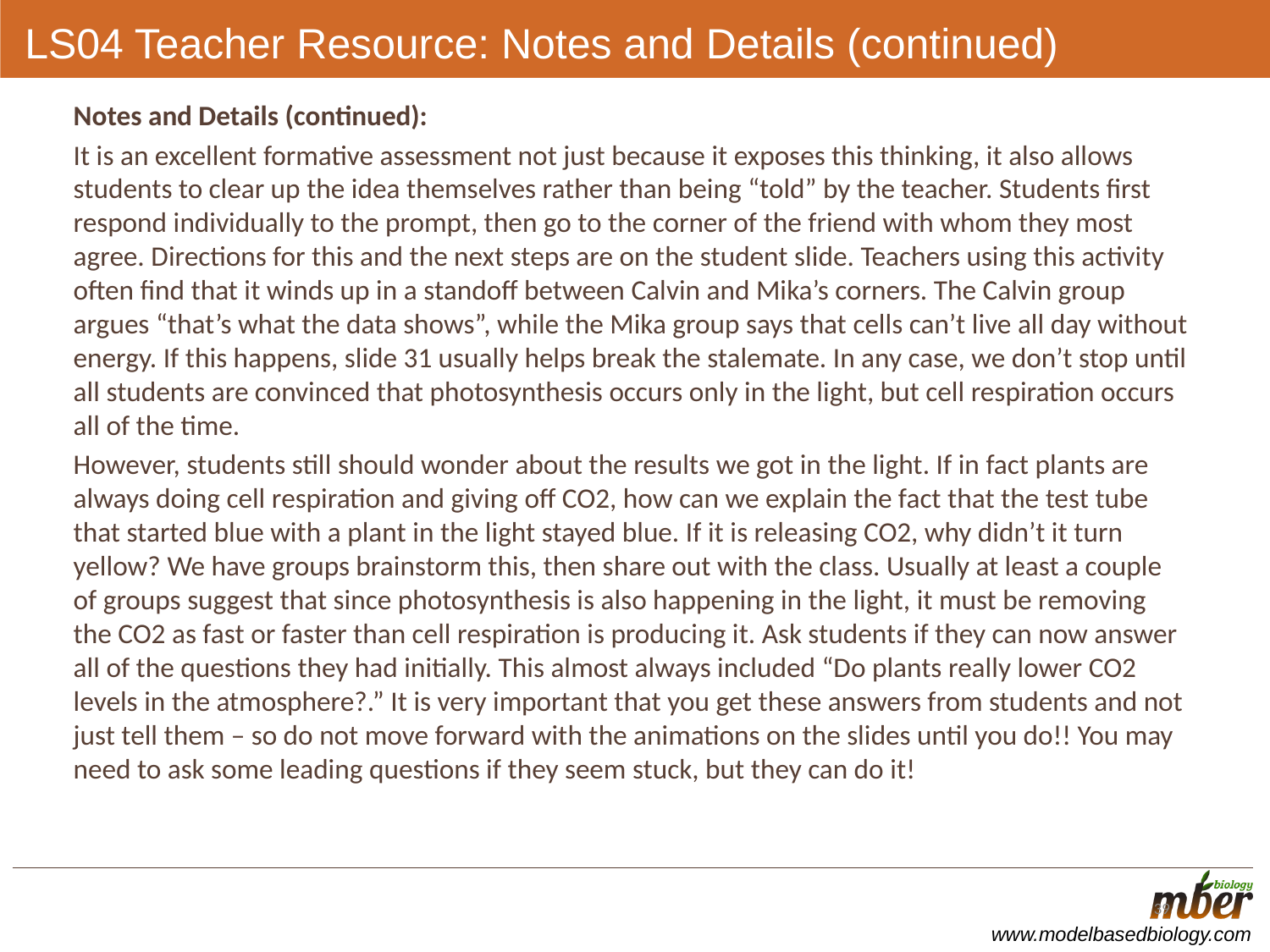

# LS04 Teacher Resource: Notes and Details (continued)
Notes and Details (continued):
It is an excellent formative assessment not just because it exposes this thinking, it also allows students to clear up the idea themselves rather than being “told” by the teacher. Students first respond individually to the prompt, then go to the corner of the friend with whom they most agree. Directions for this and the next steps are on the student slide. Teachers using this activity often find that it winds up in a standoff between Calvin and Mika’s corners. The Calvin group argues “that’s what the data shows”, while the Mika group says that cells can’t live all day without energy. If this happens, slide 31 usually helps break the stalemate. In any case, we don’t stop until all students are convinced that photosynthesis occurs only in the light, but cell respiration occurs all of the time.
However, students still should wonder about the results we got in the light. If in fact plants are always doing cell respiration and giving off CO2, how can we explain the fact that the test tube that started blue with a plant in the light stayed blue. If it is releasing CO2, why didn’t it turn yellow? We have groups brainstorm this, then share out with the class. Usually at least a couple of groups suggest that since photosynthesis is also happening in the light, it must be removing the CO2 as fast or faster than cell respiration is producing it. Ask students if they can now answer all of the questions they had initially. This almost always included “Do plants really lower CO2 levels in the atmosphere?.” It is very important that you get these answers from students and not just tell them – so do not move forward with the animations on the slides until you do!! You may need to ask some leading questions if they seem stuck, but they can do it!

39